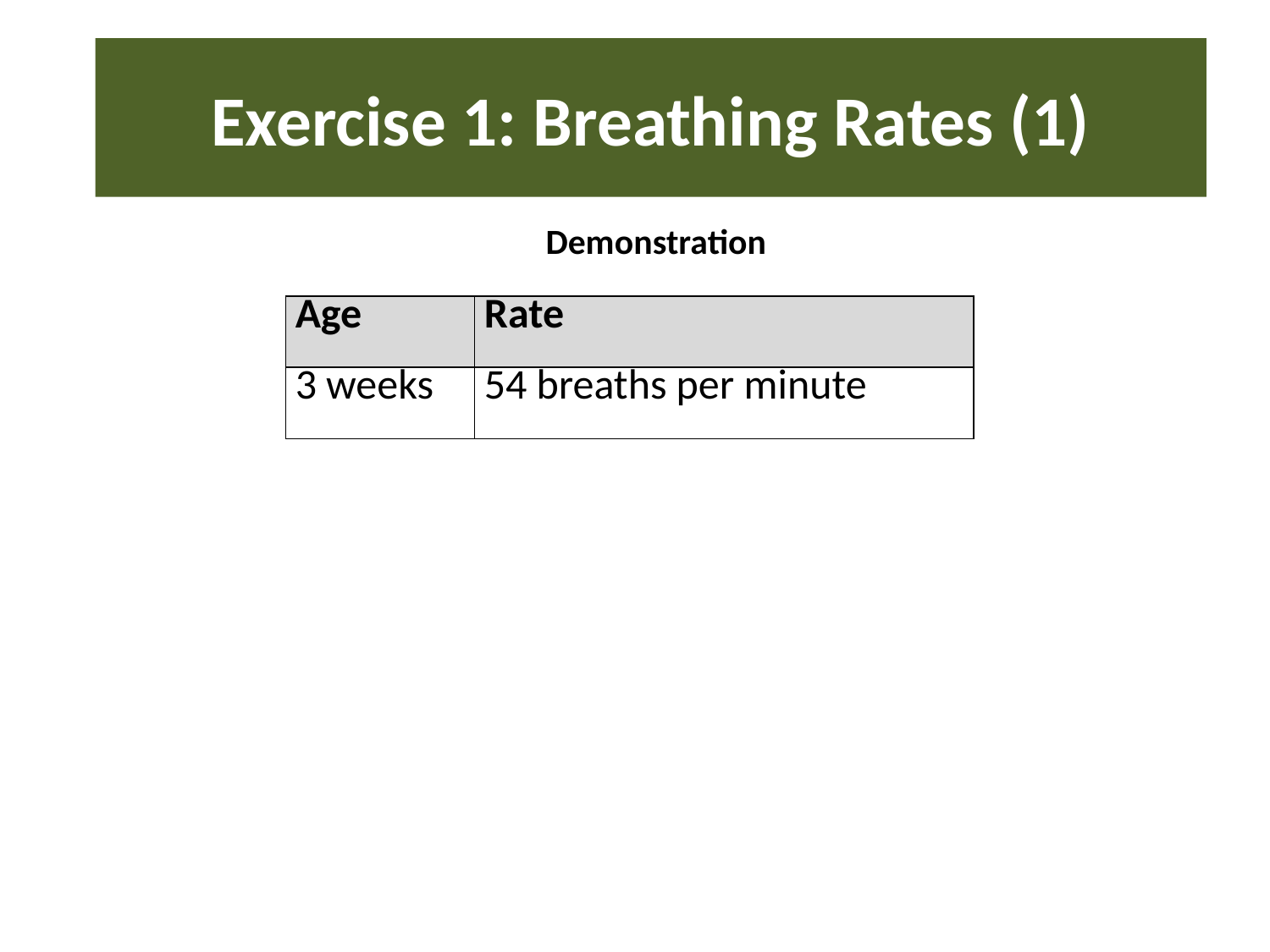

# Exercise 1: Breathing Rates (1)
Demonstration

| Age | Rate |
| --- | --- |
| 3 weeks | 54 breaths per minute |